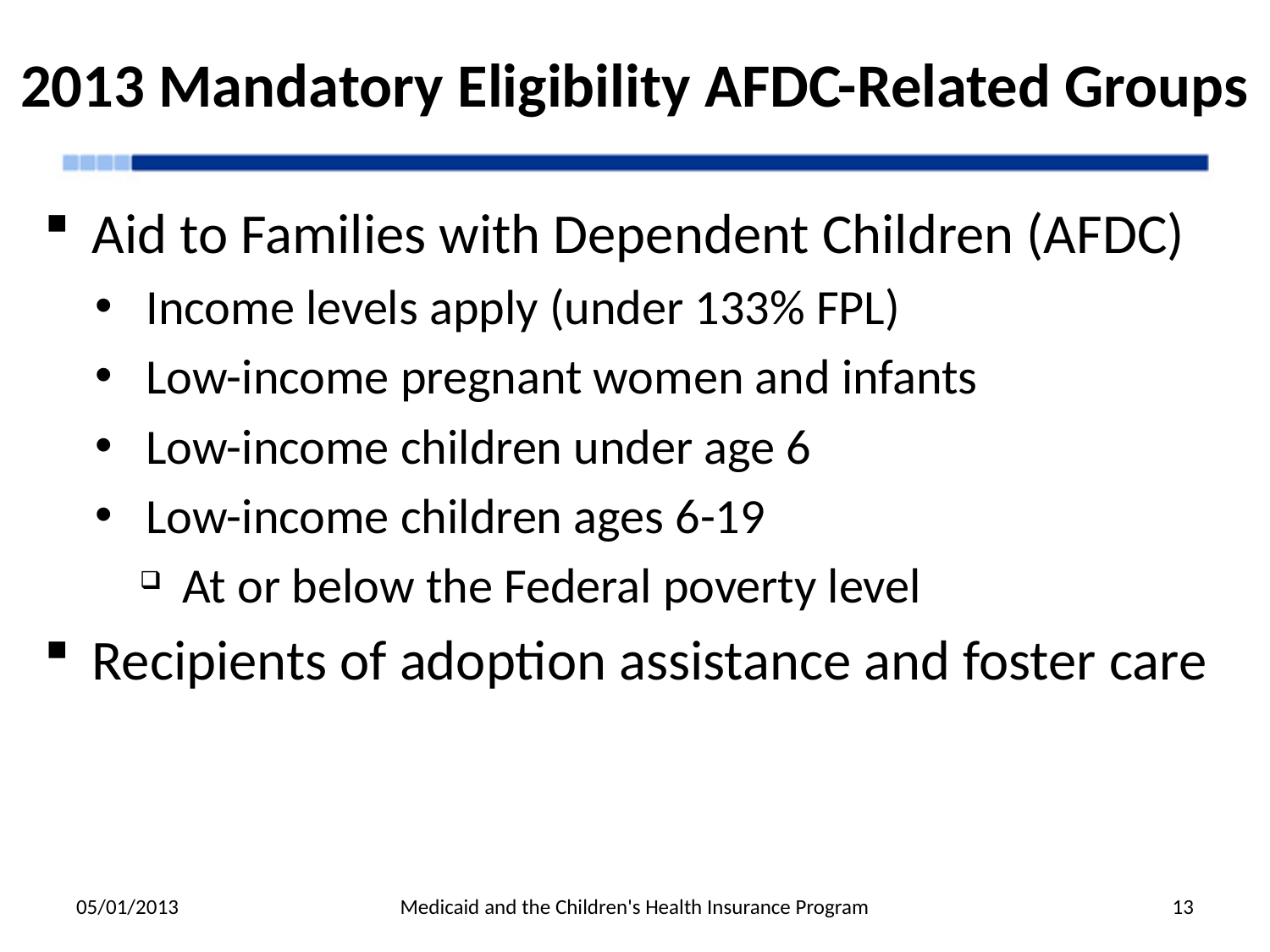

# 2013 Mandatory Eligibility AFDC-Related Groups
Aid to Families with Dependent Children (AFDC)
Income levels apply (under 133% FPL)
Low-income pregnant women and infants
Low-income children under age 6
Low-income children ages 6-19
 At or below the Federal poverty level
Recipients of adoption assistance and foster care

05/01/2013
Medicaid and the Children's Health Insurance Program
13